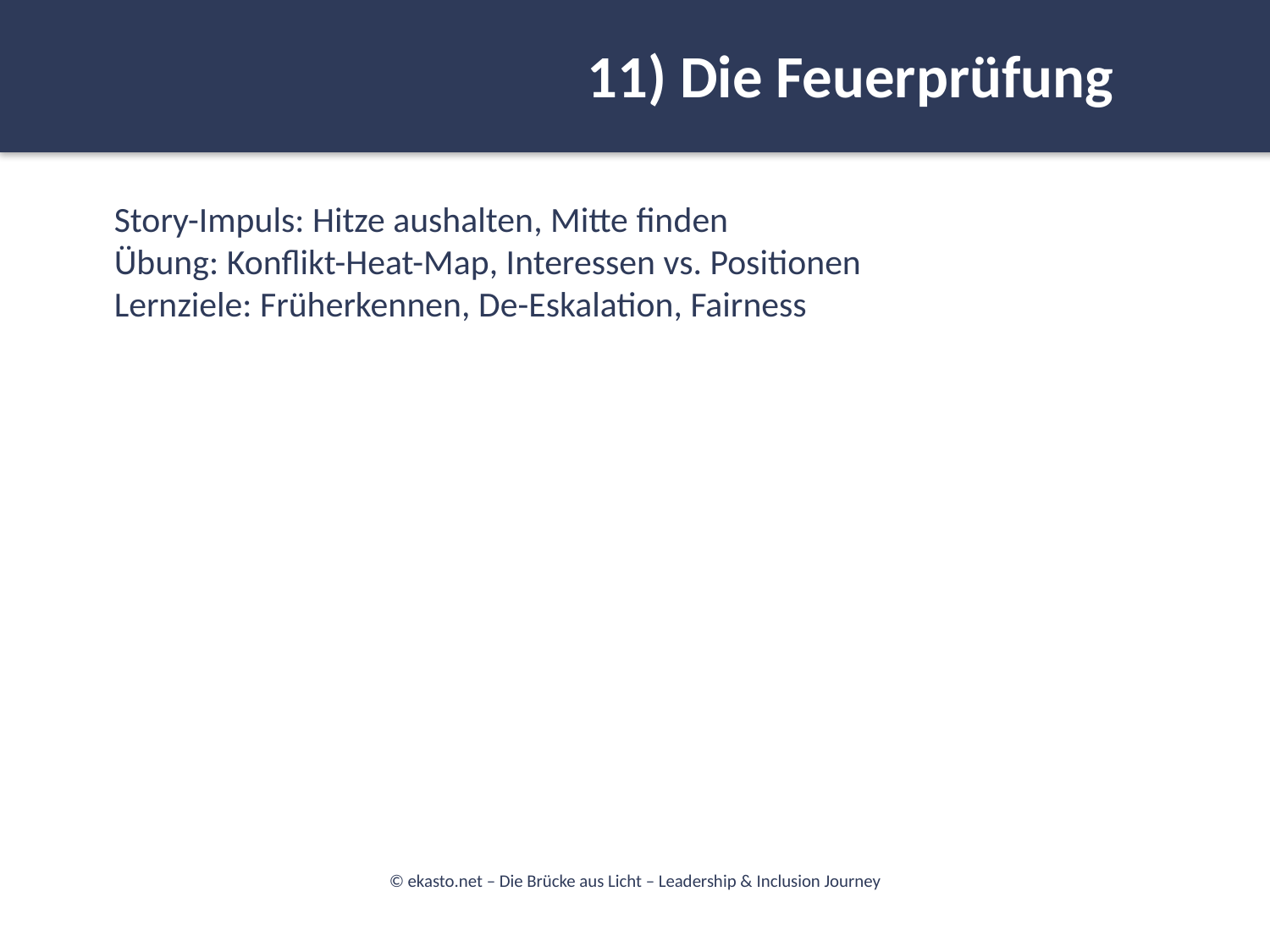

11) Die Feuerprüfung
#
Story-Impuls: Hitze aushalten, Mitte finden
Übung: Konflikt-Heat-Map, Interessen vs. Positionen
Lernziele: Früherkennen, De-Eskalation, Fairness
© ekasto.net – Die Brücke aus Licht – Leadership & Inclusion Journey